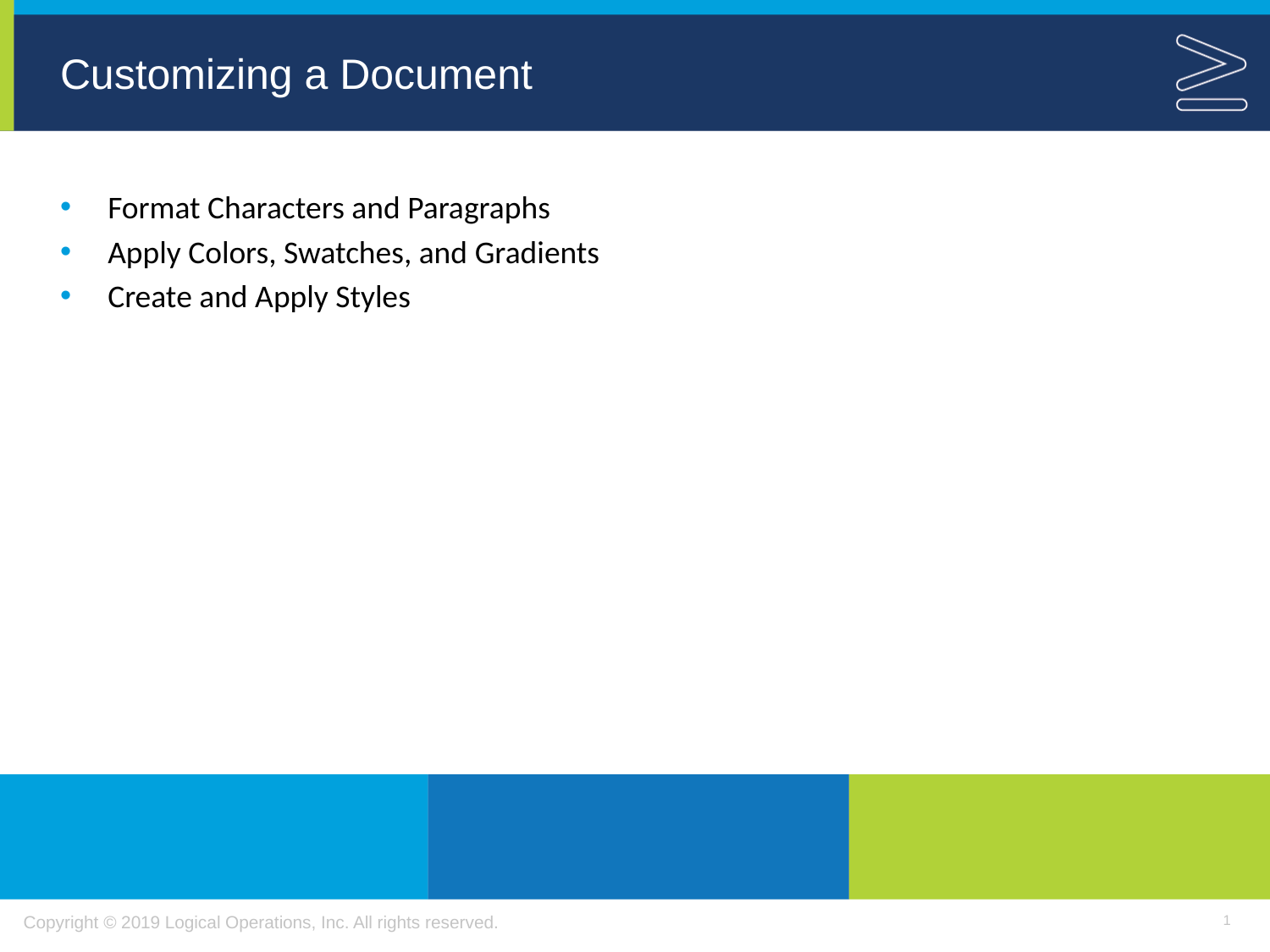

# Customizing a Document
Format Characters and Paragraphs
Apply Colors, Swatches, and Gradients
Create and Apply Styles
1